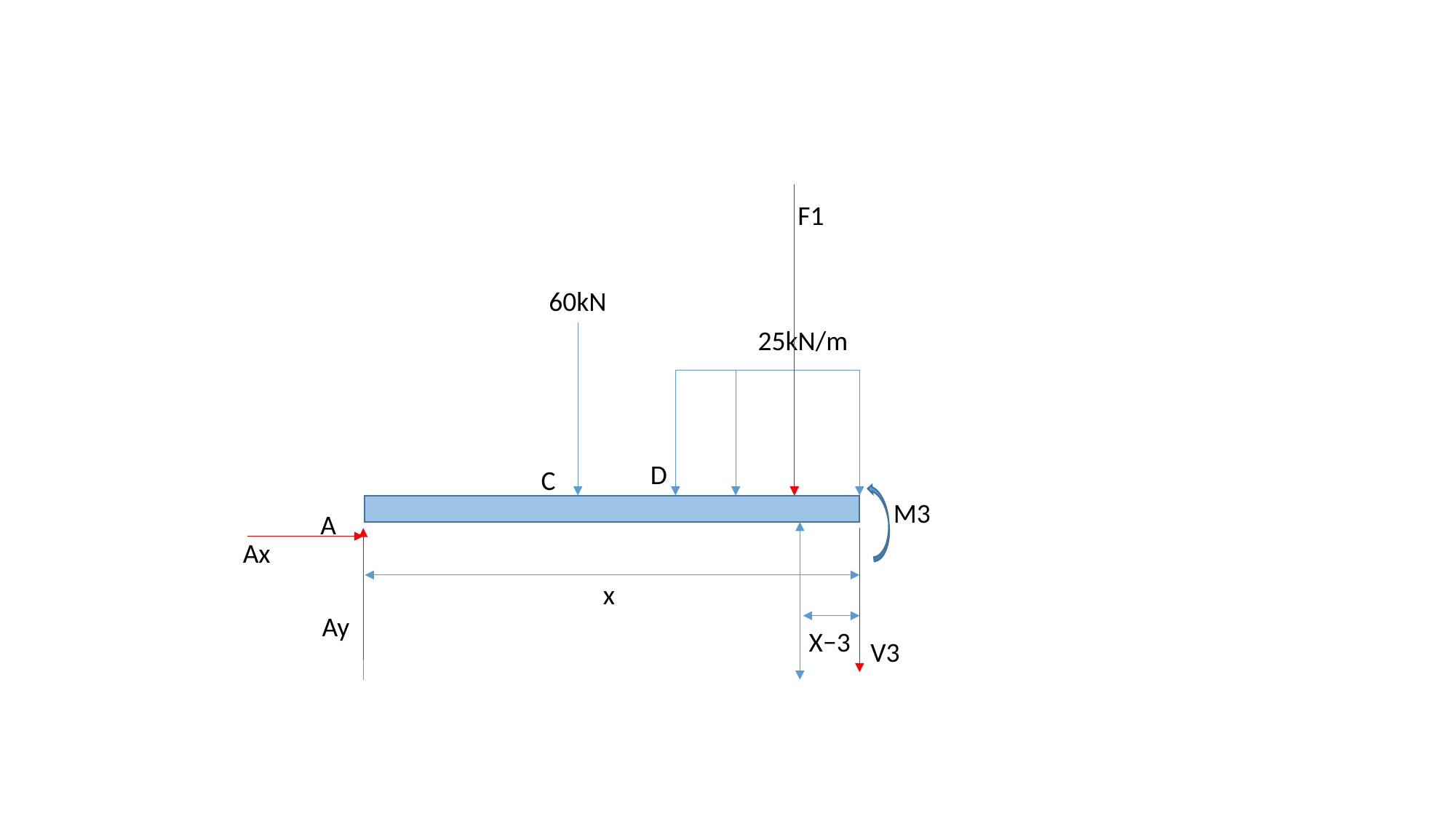

F1
60kN
25kN/m
D
C

M3

A
Ax
x
Ay
X−3
V3